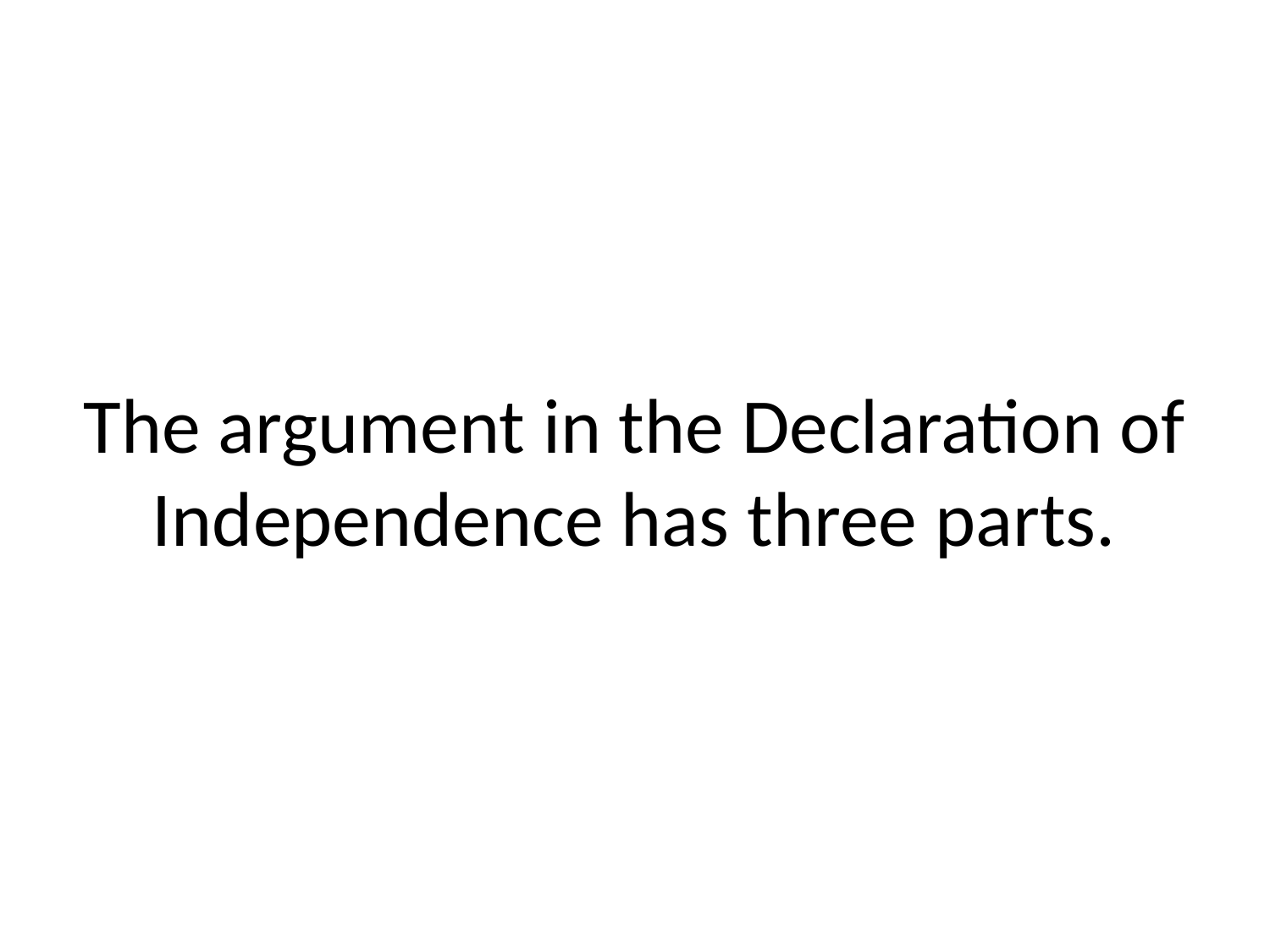

# The argument in the Declaration of Independence has three parts.